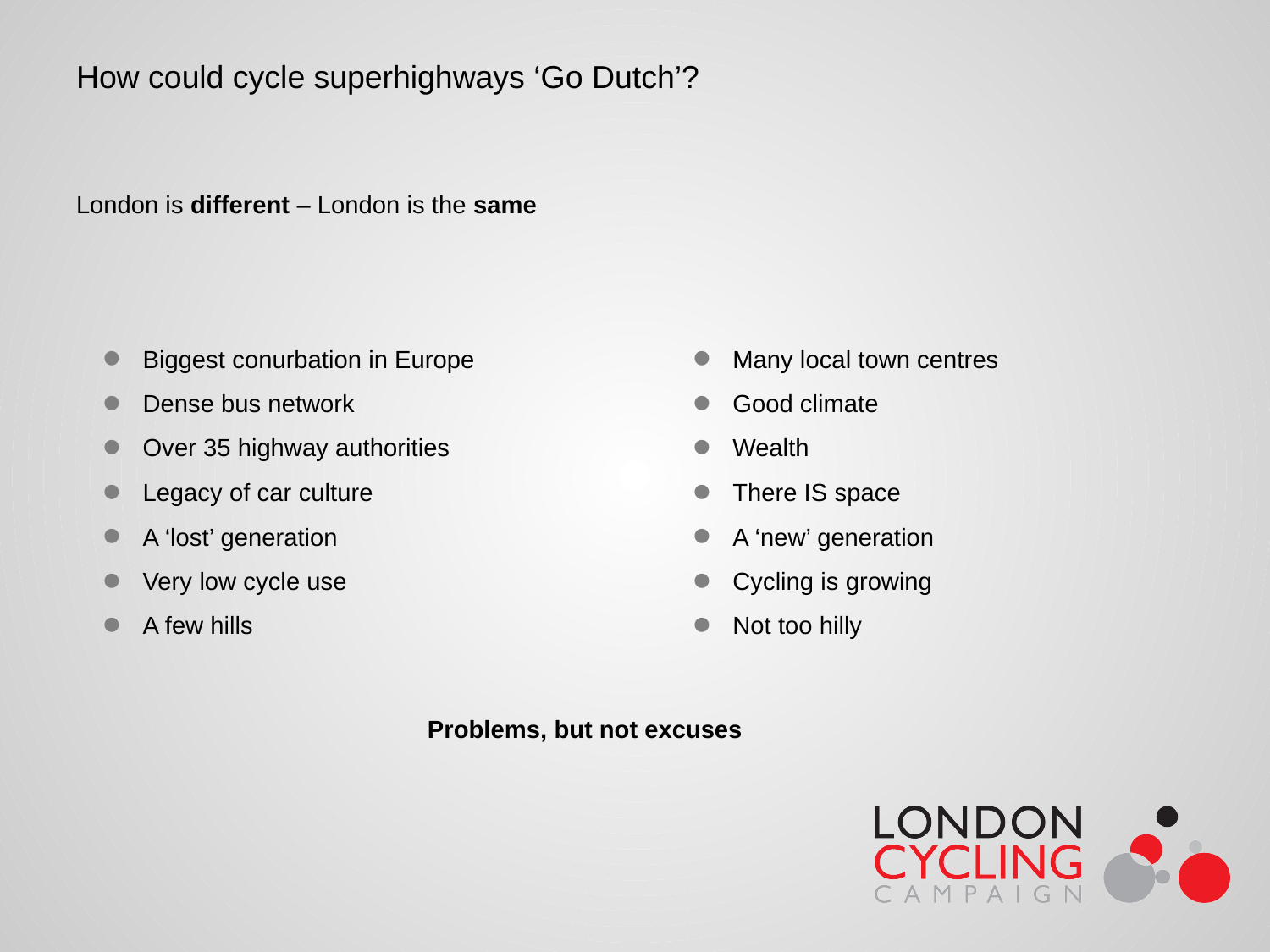

How could cycle superhighways ‘Go Dutch’?
London is different – London is the same
Biggest conurbation in Europe
Dense bus network
Over 35 highway authorities
Legacy of car culture
A ‘lost’ generation
Very low cycle use
A few hills

Many local town centres
Good climate
Wealth
There IS space
A ‘new’ generation
Cycling is growing
Not too hilly

Problems, but not excuses